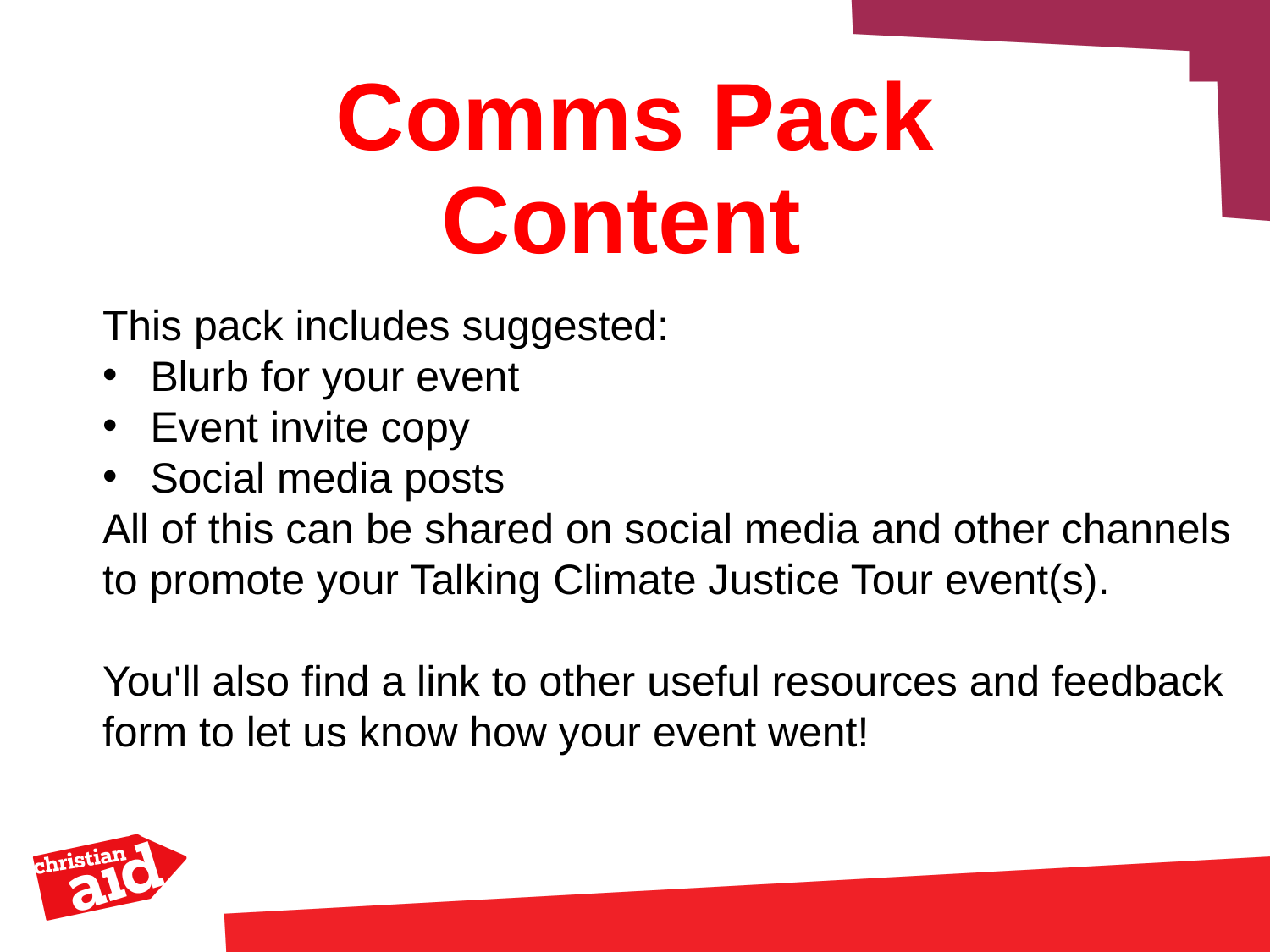

# Comms Pack Content
This pack includes suggested:
Blurb for your event
Event invite copy
Social media posts
All of this can be shared on social media and other channels to promote your Talking Climate Justice Tour event(s).
You'll also find a link to other useful resources and feedback form to let us know how your event went!